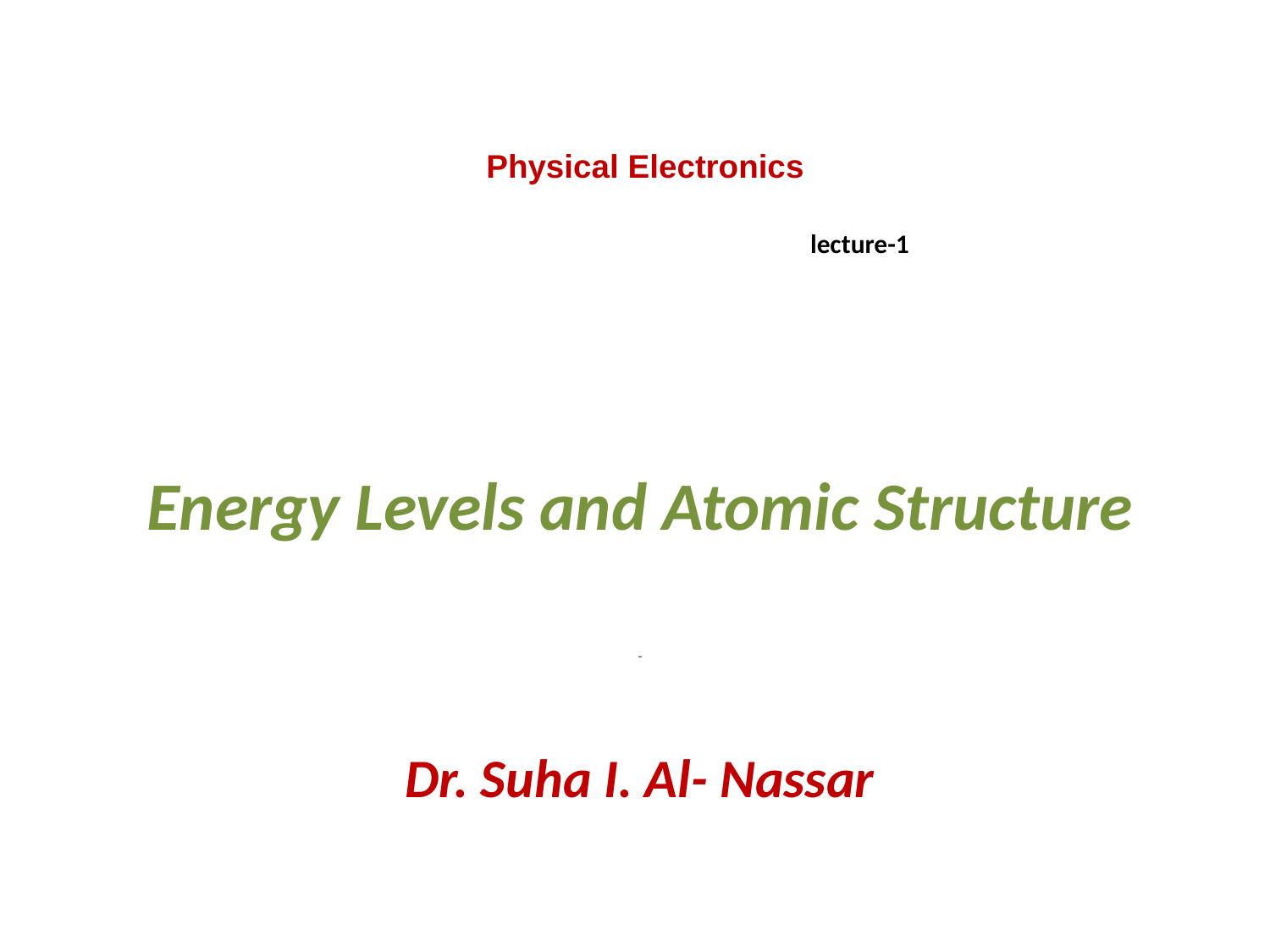

# Physical Electronics lecture-1
Energy Levels and Atomic Structure

Dr. Suha I. Al- Nassar